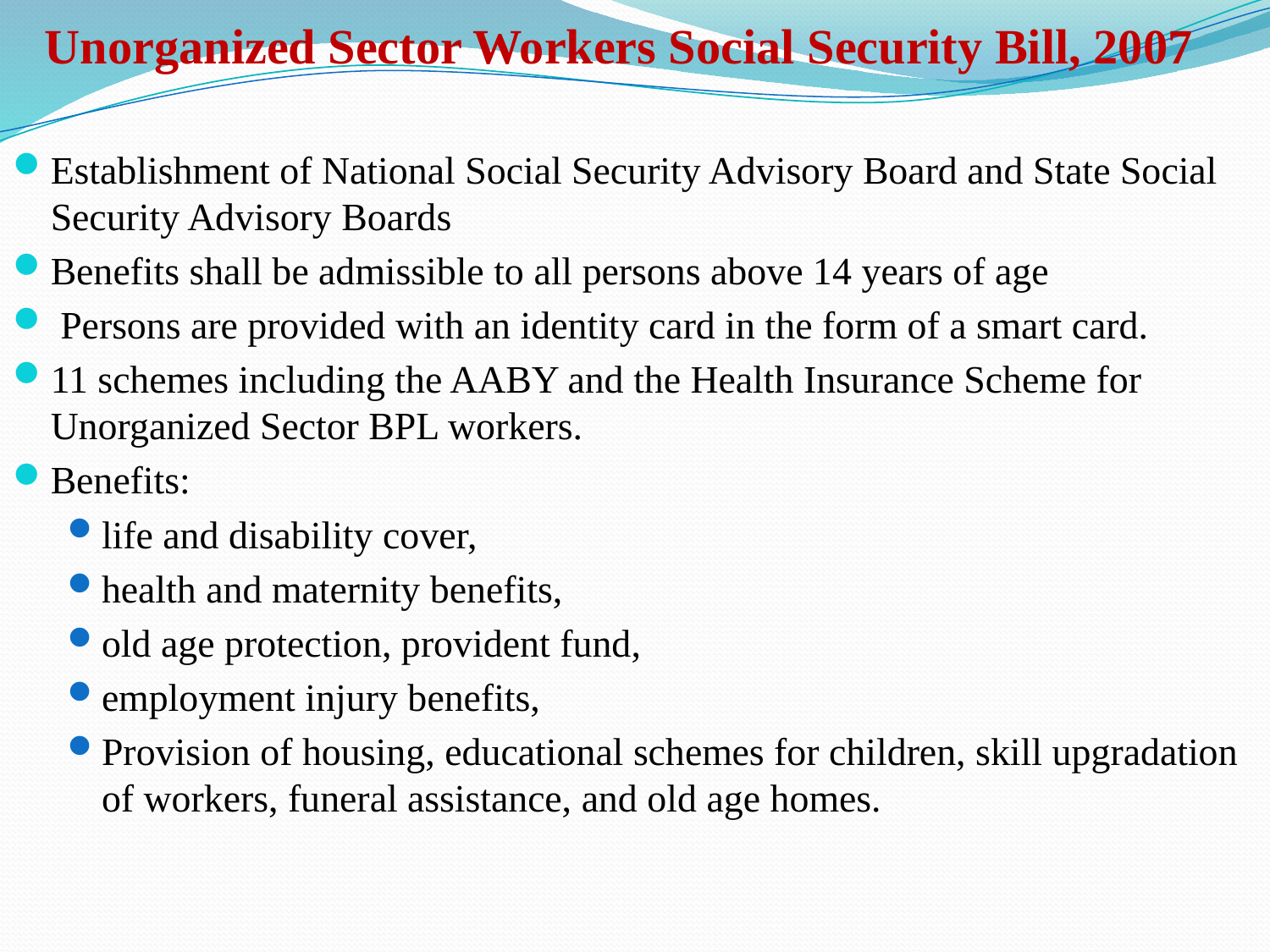

# Unorganized Sector Workers Social Security Bill, 2007

Establishment of National Social Security Advisory Board and State Social Security Advisory Boards
Benefits shall be admissible to all persons above 14 years of age
 Persons are provided with an identity card in the form of a smart card.
11 schemes including the AABY and the Health Insurance Scheme for Unorganized Sector BPL workers.
Benefits:
life and disability cover,
health and maternity benefits,
old age protection, provident fund,
employment injury benefits,
Provision of housing, educational schemes for children, skill upgradation of workers, funeral assistance, and old age homes.